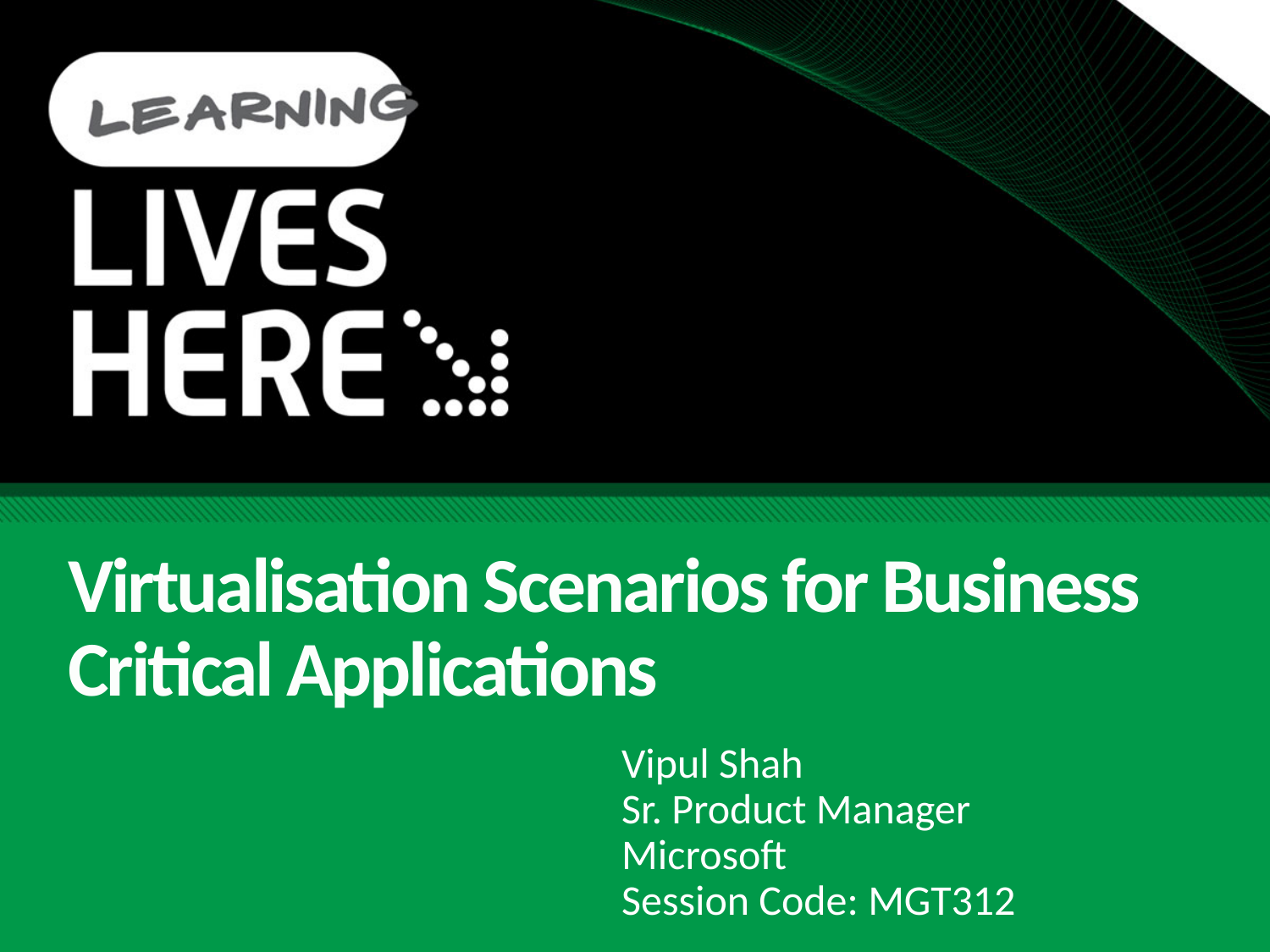

# Virtualisation Scenarios for Business Critical Applications
Vipul Shah
Sr. Product Manager
Microsoft
Session Code: MGT312